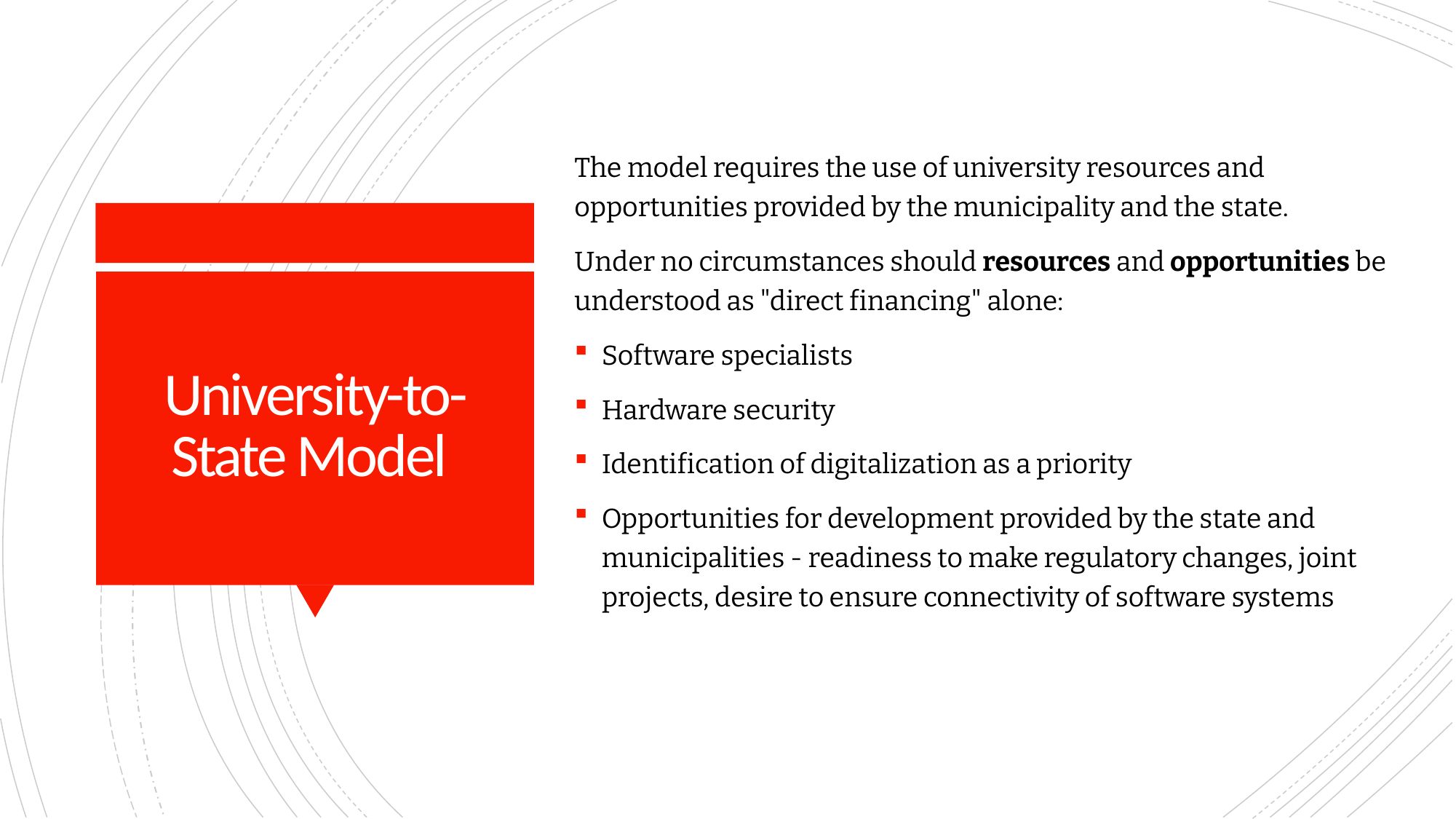

The model requires the use of university resources and opportunities provided by the municipality and the state.
Under no circumstances should resources and opportunities be understood as "direct financing" alone:
Software specialists
Hardware security
Identification of digitalization as a priority
Opportunities for development provided by the state and municipalities - readiness to make regulatory changes, joint projects, desire to ensure connectivity of software systems

# University-to-State Model